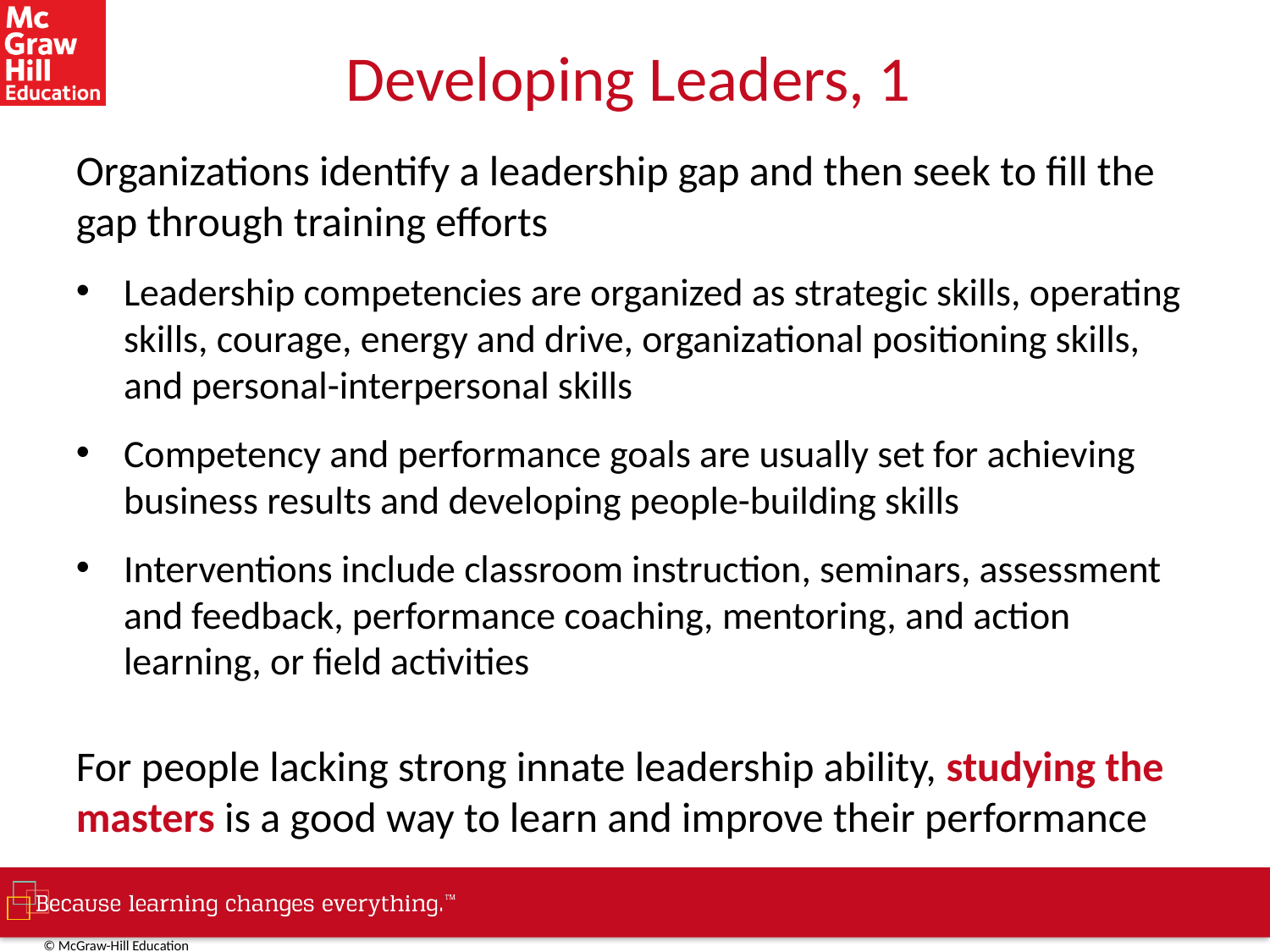

# Developing Leaders, 1
Organizations identify a leadership gap and then seek to fill the gap through training efforts
Leadership competencies are organized as strategic skills, operating skills, courage, energy and drive, organizational positioning skills, and personal-interpersonal skills
Competency and performance goals are usually set for achieving business results and developing people-building skills
Interventions include classroom instruction, seminars, assessment and feedback, performance coaching, mentoring, and action learning, or field activities

For people lacking strong innate leadership ability, studying the masters is a good way to learn and improve their performance